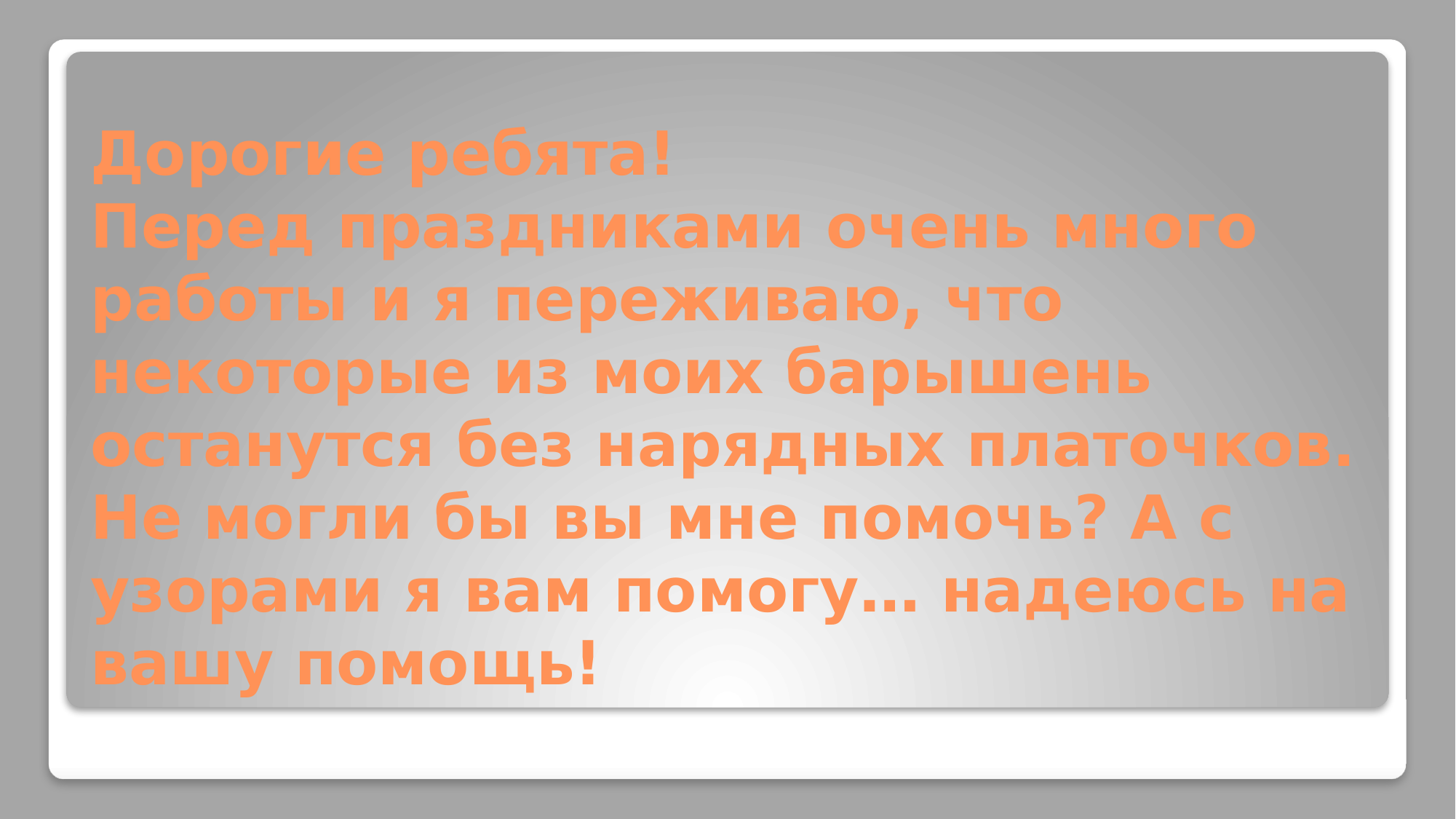

# Дорогие ребята! Перед праздниками очень много работы и я переживаю, что некоторые из моих барышень останутся без нарядных платочков. Не могли бы вы мне помочь? А с узорами я вам помогу… надеюсь на вашу помощь!